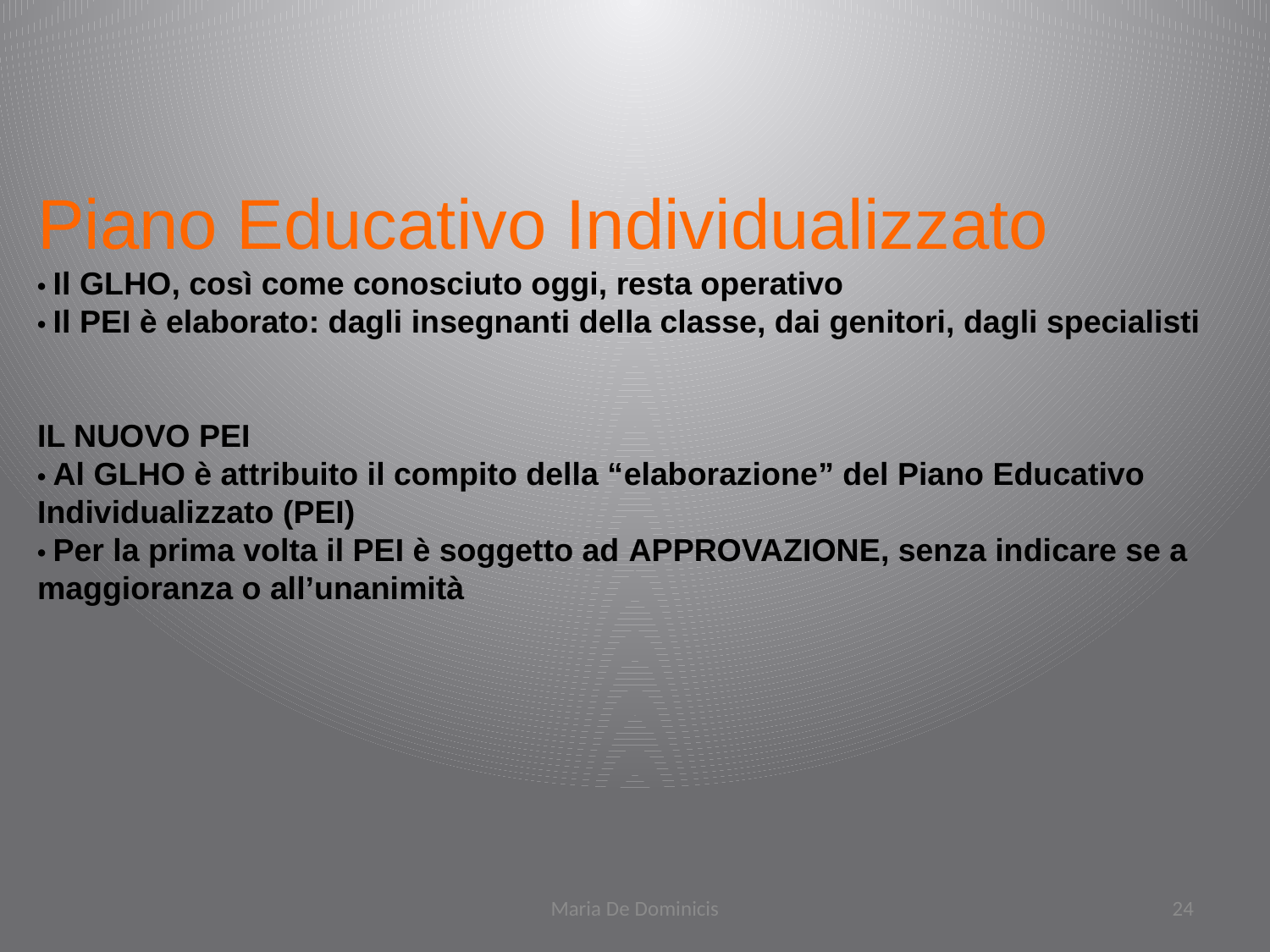

Piano Educativo Individualizzato
• Il GLHO, così come conosciuto oggi, resta operativo
• Il PEI è elaborato: dagli insegnanti della classe, dai genitori, dagli specialisti

IL NUOVO PEI
• Al GLHO è attribuito il compito della “elaborazione” del Piano Educativo
Individualizzato (PEI)
• Per la prima volta il PEI è soggetto ad APPROVAZIONE, senza indicare se a
maggioranza o all’unanimità
Maria De Dominicis
24